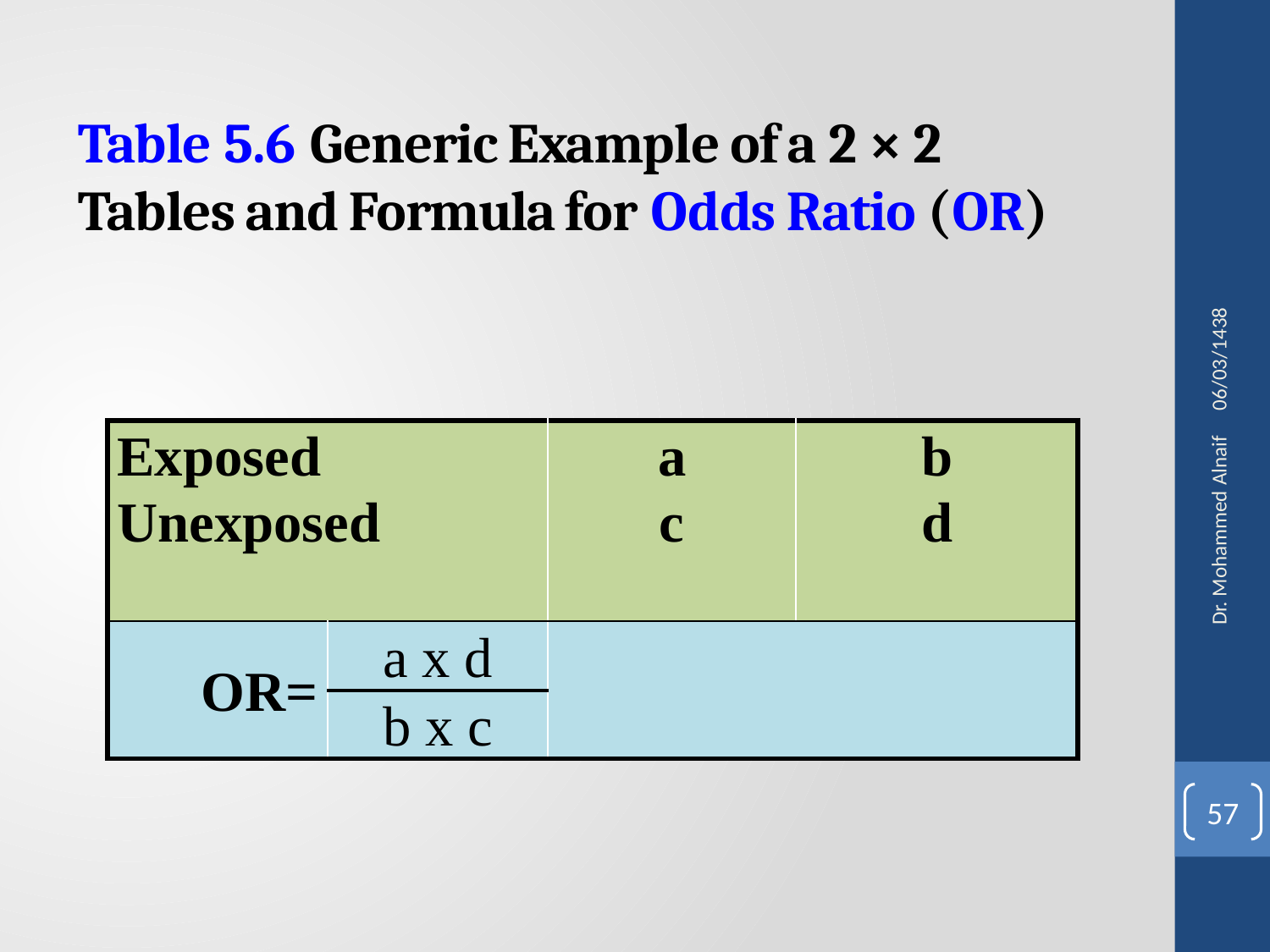

# Table 5.6 Generic Example of a 2 × 2 Tables and Formula for Odds Ratio (OR)
06/03/1438
| Exposed Unexposed |  | a c | b d |
| --- | --- | --- | --- |
| OR= | a x d |  |  |
|  | b x c |  |  |
Dr. Mohammed Alnaif
57